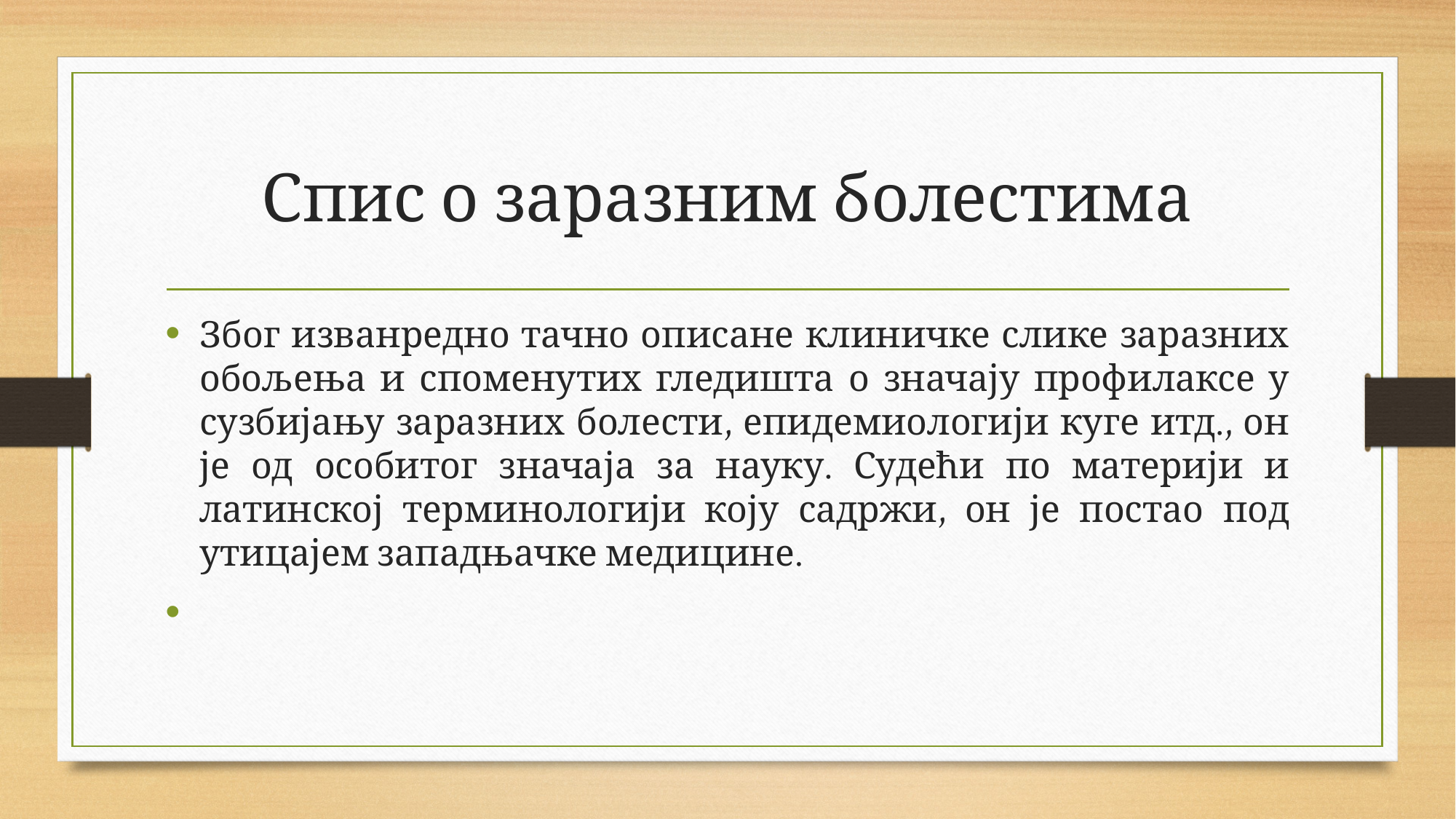

# Спис о заразним болестима
Због изванредно тачно описане клиничке слике заразних обољења и споменутих гледишта о значају профилаксе у сузбијању заразних болести, епидемиологији куге итд., он је од особитог значаја за науку. Судећи по материји и латинској терминологији коју садржи, он је постао под утицајем западњачке медицине.